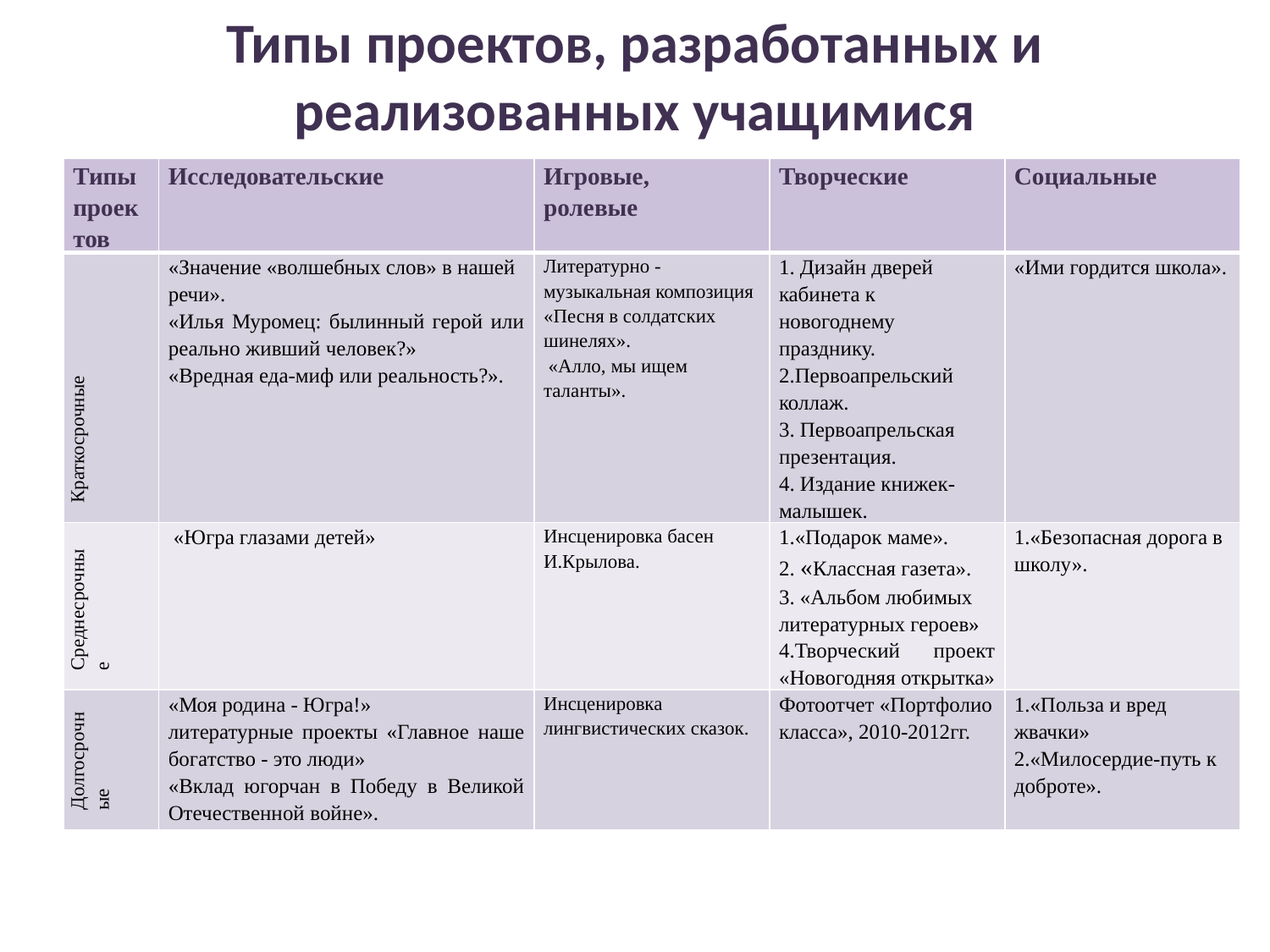

# Типы проектов, разработанных и реализованных учащимися
| Типы проектов | Исследовательские | Игровые, ролевые | Творческие | Социальные |
| --- | --- | --- | --- | --- |
| Краткосрочные | «Значение «волшебных слов» в нашей речи». «Илья Муромец: былинный герой или реально живший человек?» «Вредная еда-миф или реальность?». | Литературно - музыкальная композиция «Песня в солдатских шинелях». «Алло, мы ищем таланты». | 1. Дизайн дверей кабинета к новогоднему празднику. 2.Первоапрельский коллаж. 3. Первоапрельская презентация. 4. Издание книжек- малышек. | «Ими гордится школа». |
| Среднесрочные | «Югра глазами детей» | Инсценировка басен И.Крылова. | 1.«Подарок маме». 2. «Классная газета». 3. «Альбом любимых литературных героев» 4.Творческий проект «Новогодняя открытка» | 1.«Безопасная дорога в школу». |
| Долгосрочные | «Моя родина - Югра!» литературные проекты «Главное наше богатство - это люди» «Вклад югорчан в Победу в Великой Отечественной войне». | Инсценировка лингвистических сказок. | Фотоотчет «Портфолио класса», 2010-2012гг. | 1.«Польза и вред жвачки» 2.«Милосердие-путь к доброте». |